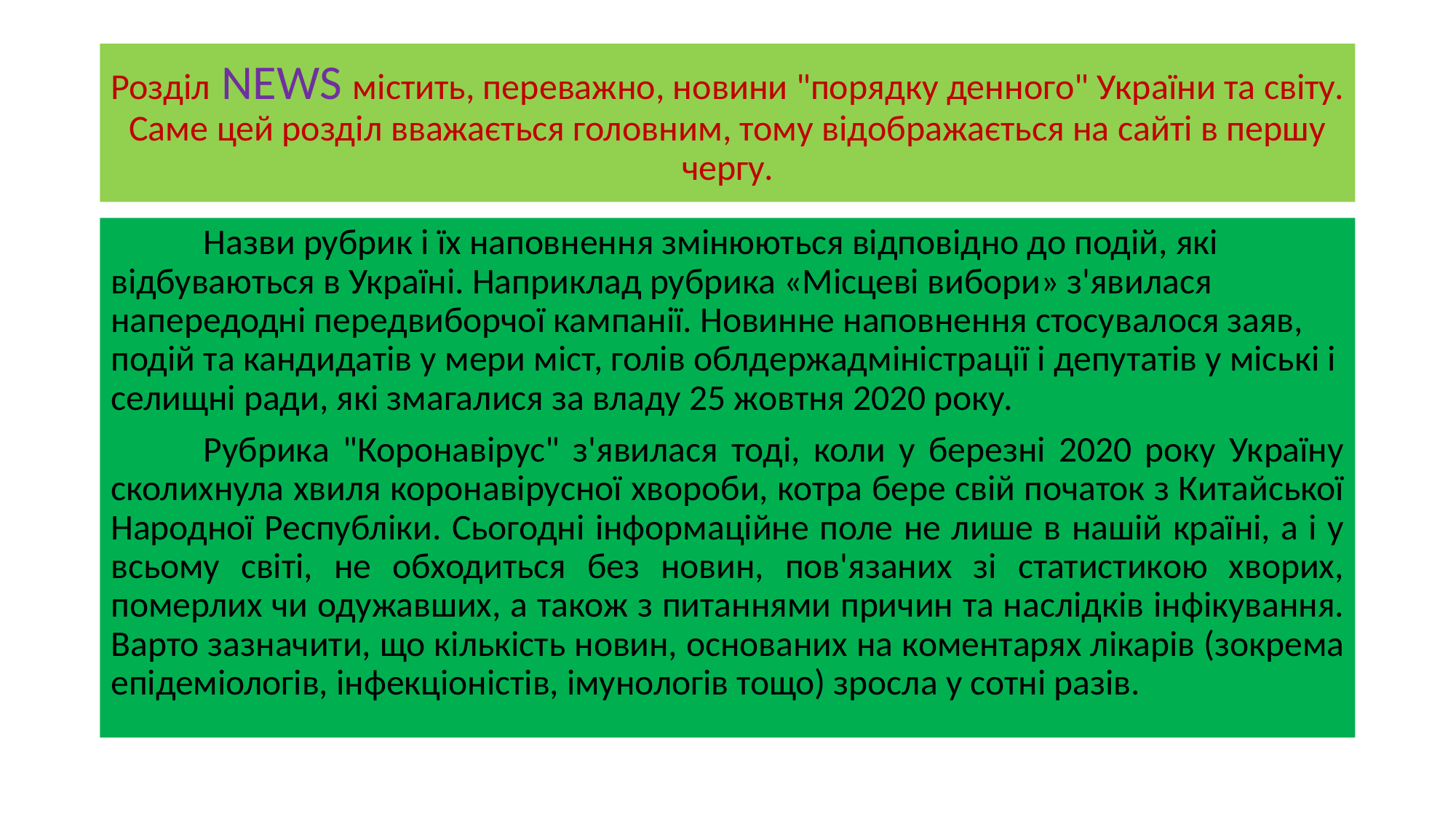

# Розділ NEWS містить, переважно, новини "порядку денного" України та світу. Саме цей розділ вважається головним, тому відображається на сайті в першу чергу.
	Назви рубрик і їх наповнення змінюються відповідно до подій, які відбуваються в Україні. Наприклад рубрика «Місцеві вибори» з'явилася напередодні передвиборчої кампанії. Новинне наповнення стосувалося заяв, подій та кандидатів у мери міст, голів облдержадміністрації і депутатів у міські і селищні ради, які змагалися за владу 25 жовтня 2020 року.
	Рубрика "Коронавірус" з'явилася тоді, коли у березні 2020 року Україну сколихнула хвиля коронавірусної хвороби, котра бере свій початок з Китайської Народної Республіки. Сьогодні інформаційне поле не лише в нашій країні, а і у всьому світі, не обходиться без новин, пов'язаних зі статистикою хворих, померлих чи одужавших, а також з питаннями причин та наслідків інфікування. Варто зазначити, що кількість новин, основаних на коментарях лікарів (зокрема епідеміологів, інфекціоністів, імунологів тощо) зросла у сотні разів.